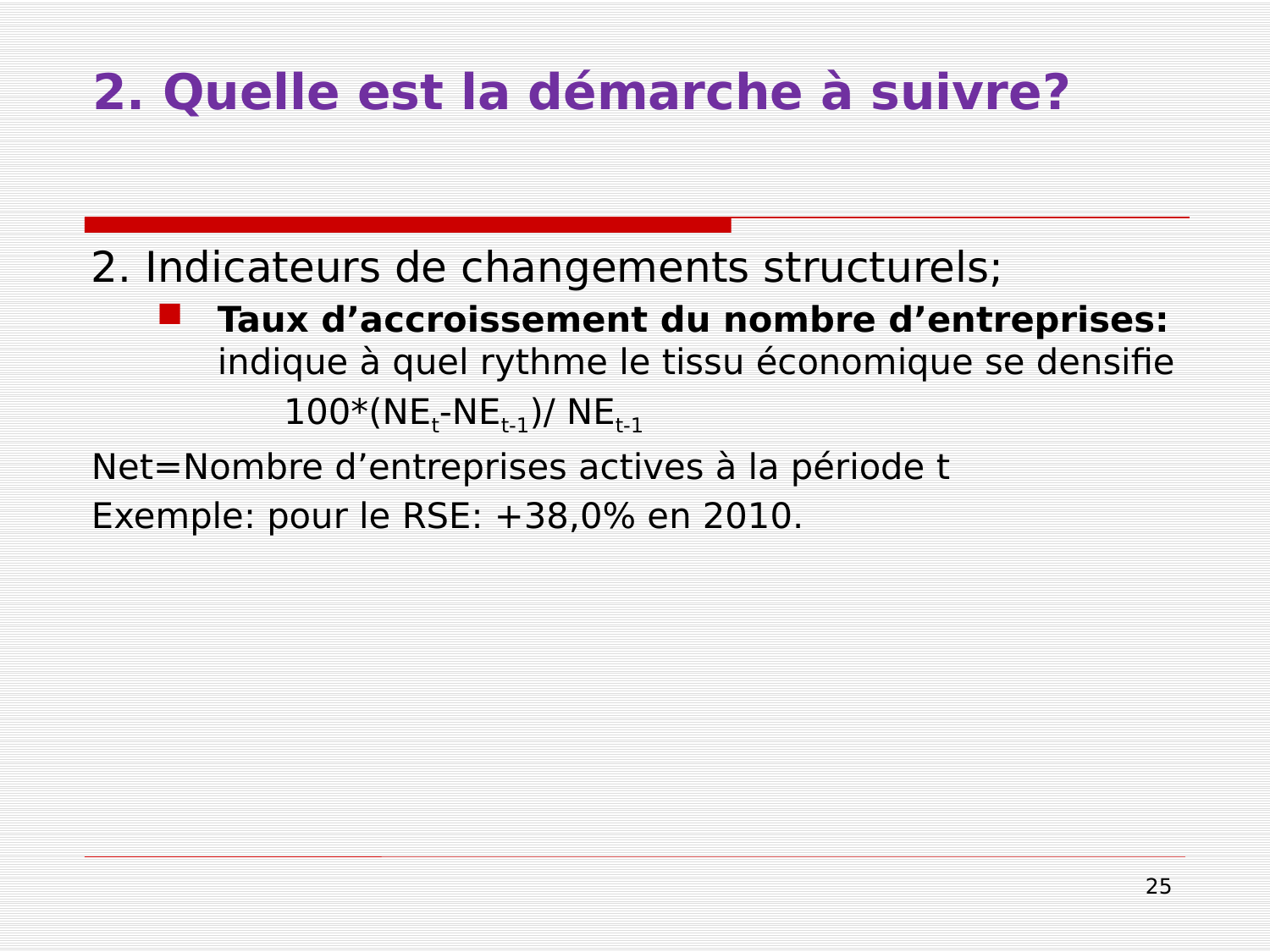

# 2. Quelle est la démarche à suivre?
2. Indicateurs de changements structurels;
Taux d’accroissement du nombre d’entreprises: indique à quel rythme le tissu économique se densifie
		100*(NEt-NEt-1)/ NEt-1
Net=Nombre d’entreprises actives à la période t
Exemple: pour le RSE: +38,0% en 2010.

25